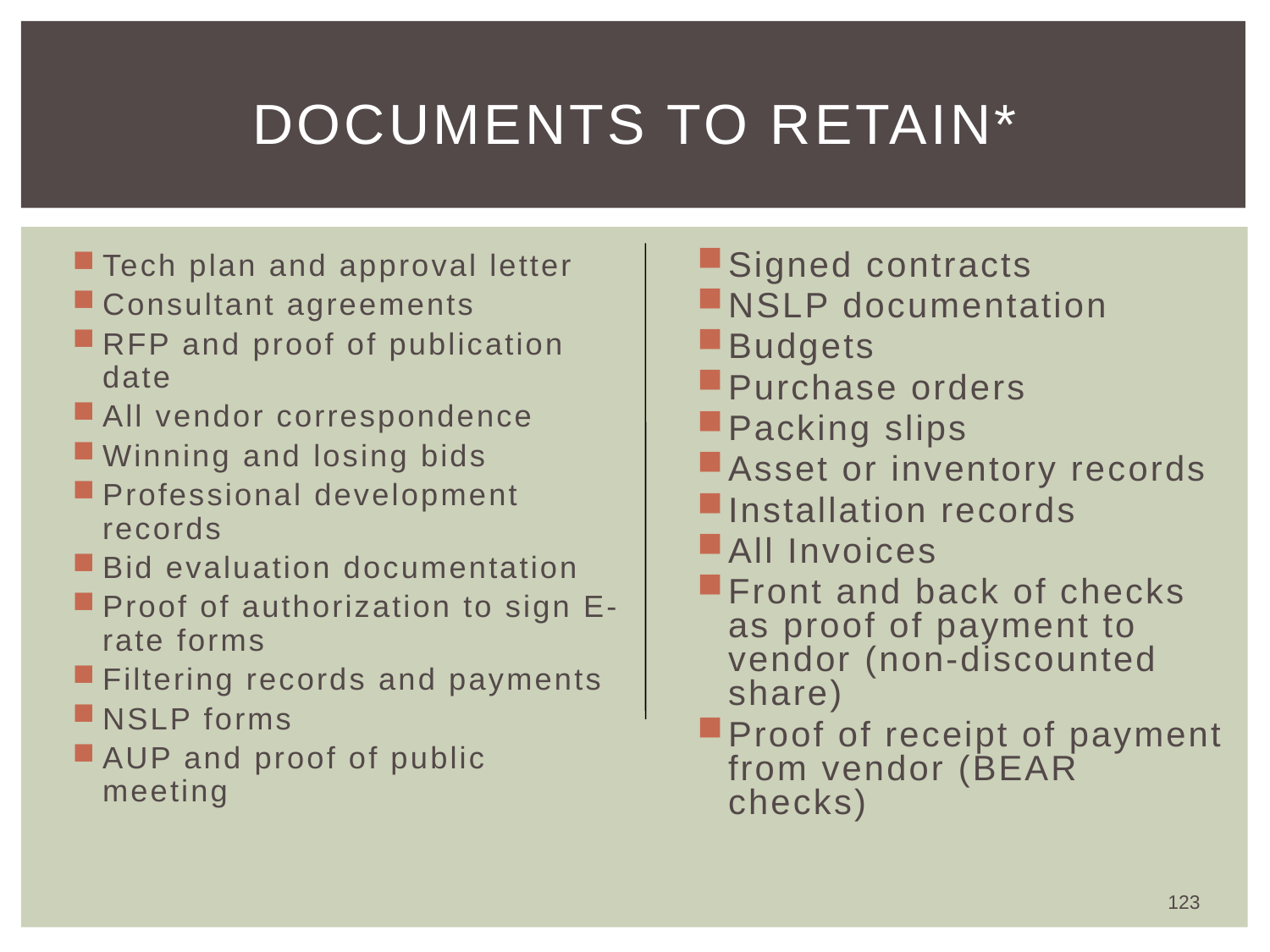

# Documents to Retain*
Tech plan and approval letter
Consultant agreements
RFP and proof of publication date
All vendor correspondence
Winning and losing bids
Professional development records
Bid evaluation documentation
Proof of authorization to sign E-rate forms
Filtering records and payments
NSLP forms
AUP and proof of public meeting

Signed contracts
NSLP documentation
Budgets
Purchase orders
Packing slips
Asset or inventory records
Installation records
All Invoices
Front and back of checks as proof of payment to vendor (non-discounted share)
Proof of receipt of payment from vendor (BEAR checks)
123